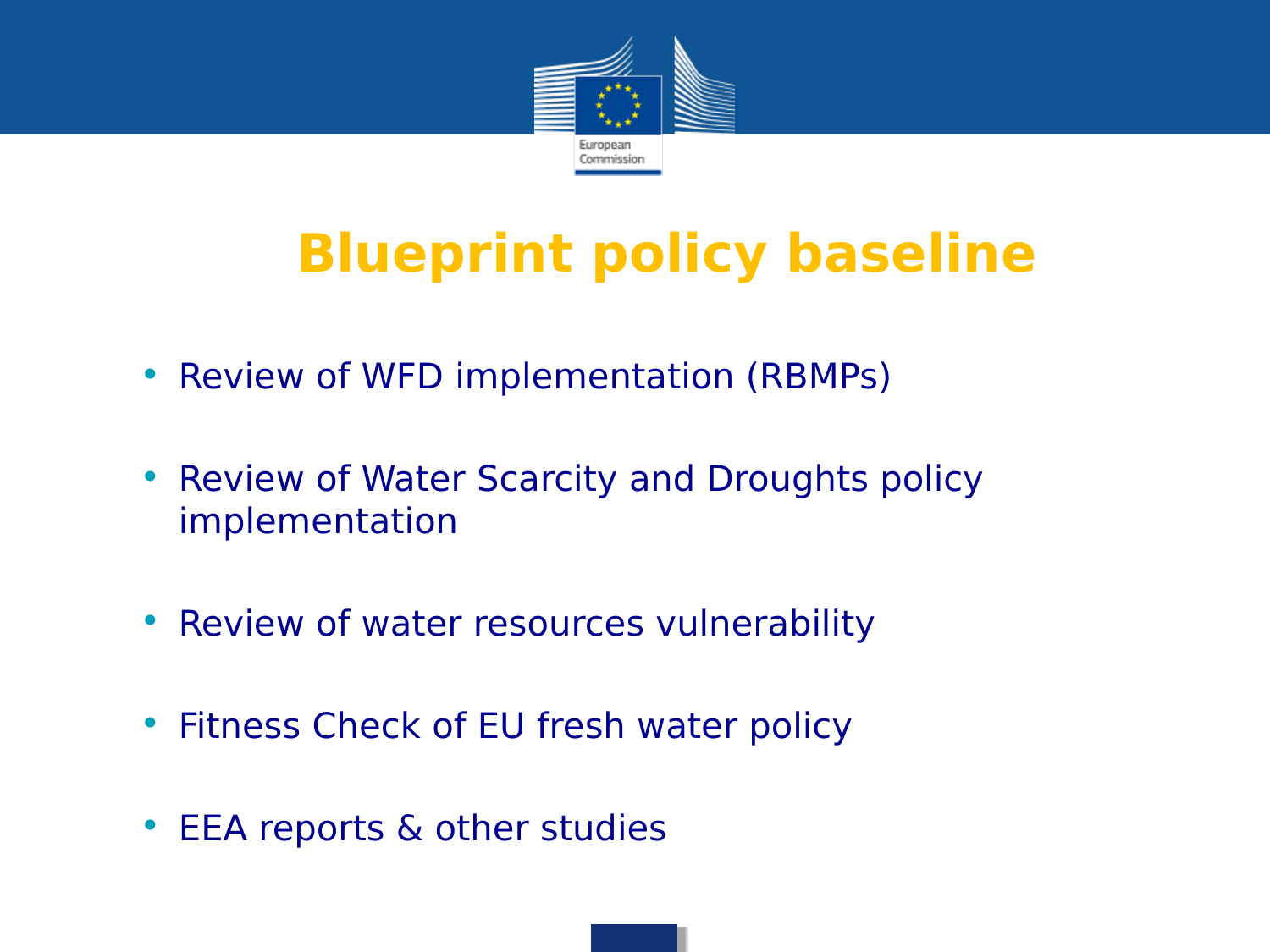

Blueprint policy baseline

Review of WFD implementation (RBMPs)

Review of Water Scarcity and Droughts policy implementation

Review of water resources vulnerability

Fitness Check of EU fresh water policy

EEA reports & other studies